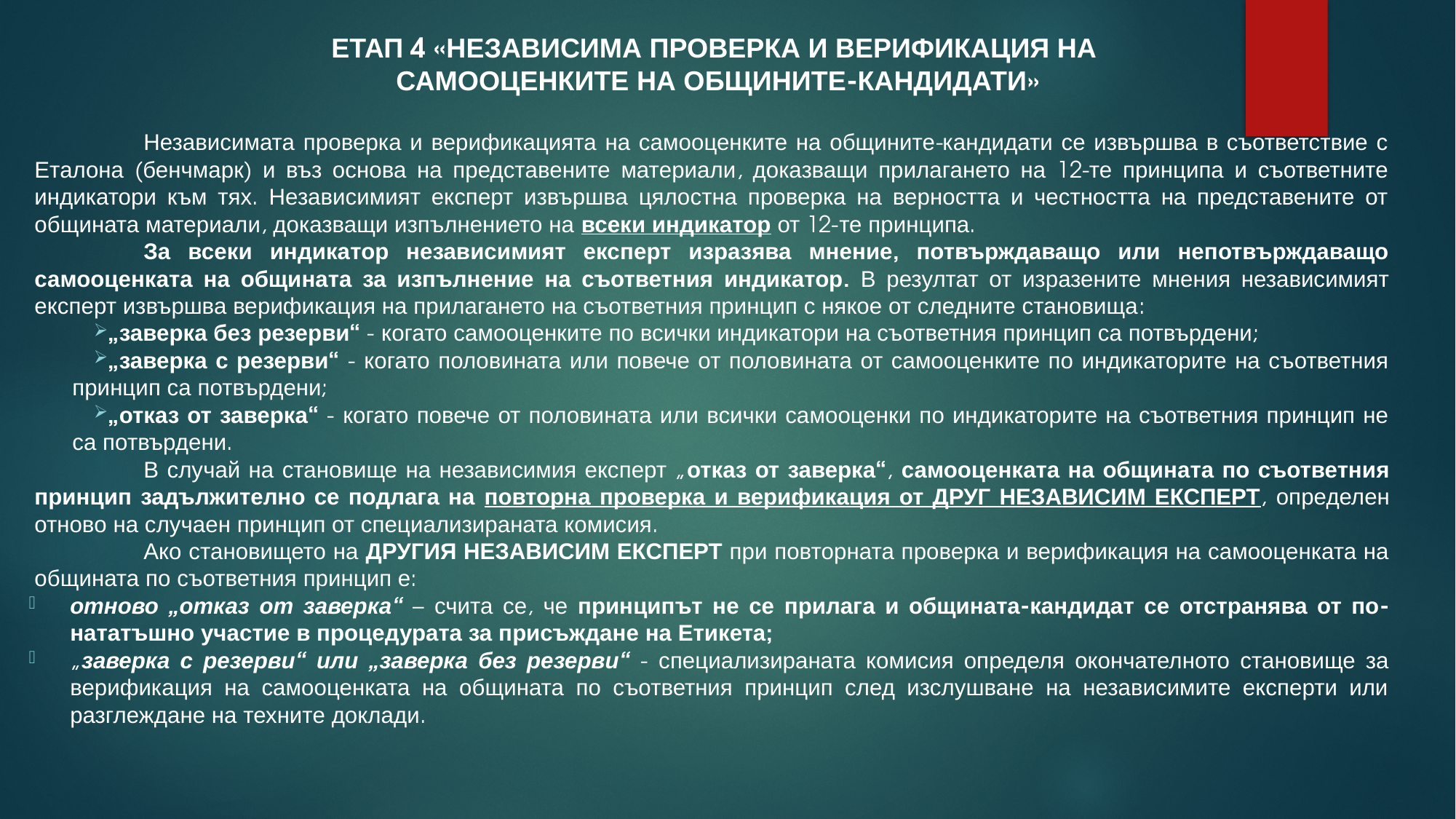

# ЕТАП 4 «НЕЗАВИСИМА ПРОВЕРКА И ВЕРИФИКАЦИЯ НА САМООЦЕНКИТЕ НА ОБЩИНИТЕ-КАНДИДАТИ»
	Независимата проверка и верификацията на самооценките на общините-кандидати се извършва в съответствие с Еталона (бенчмарк) и въз основа на представените материали, доказващи прилагането на 12-те принципа и съответните индикатори към тях. Независимият експерт извършва цялостна проверка на верността и честността на представените от общината материали, доказващи изпълнението на всеки индикатор от 12-те принципа.
	За всеки индикатор независимият експерт изразява мнение, потвърждаващо или непотвърждаващо самооценката на общината за изпълнение на съответния индикатор. В резултат от изразените мнения независимият експерт извършва верификация на прилагането на съответния принцип с някое от следните становища:
„заверка без резерви“ - когато самооценките по всички индикатори на съответния принцип са потвърдени;
„заверка с резерви“ - когато половината или повече от половината от самооценките по индикаторите на съответния принцип са потвърдени;
„отказ от заверка“ - когато повече от половината или всички самооценки по индикаторите на съответния принцип не са потвърдени.
	В случай на становище на независимия експерт „отказ от заверка“, самооценката на общината по съответния принцип задължително се подлага на повторна проверка и верификация от ДРУГ НЕЗАВИСИМ ЕКСПЕРТ, определен отново на случаен принцип от специализираната комисия.
	Ако становището на ДРУГИЯ НЕЗАВИСИМ ЕКСПЕРТ при повторната проверка и верификация на самооценката на общината по съответния принцип е:
отново „отказ от заверка“ – счита се, че принципът не се прилага и общината-кандидат се отстранява от по-нататъшно участие в процедурата за присъждане на Етикета;
„заверка с резерви“ или „заверка без резерви“ - специализираната комисия определя окончателното становище за верификация на самооценката на общината по съответния принцип след изслушване на независимите експерти или разглеждане на техните доклади.